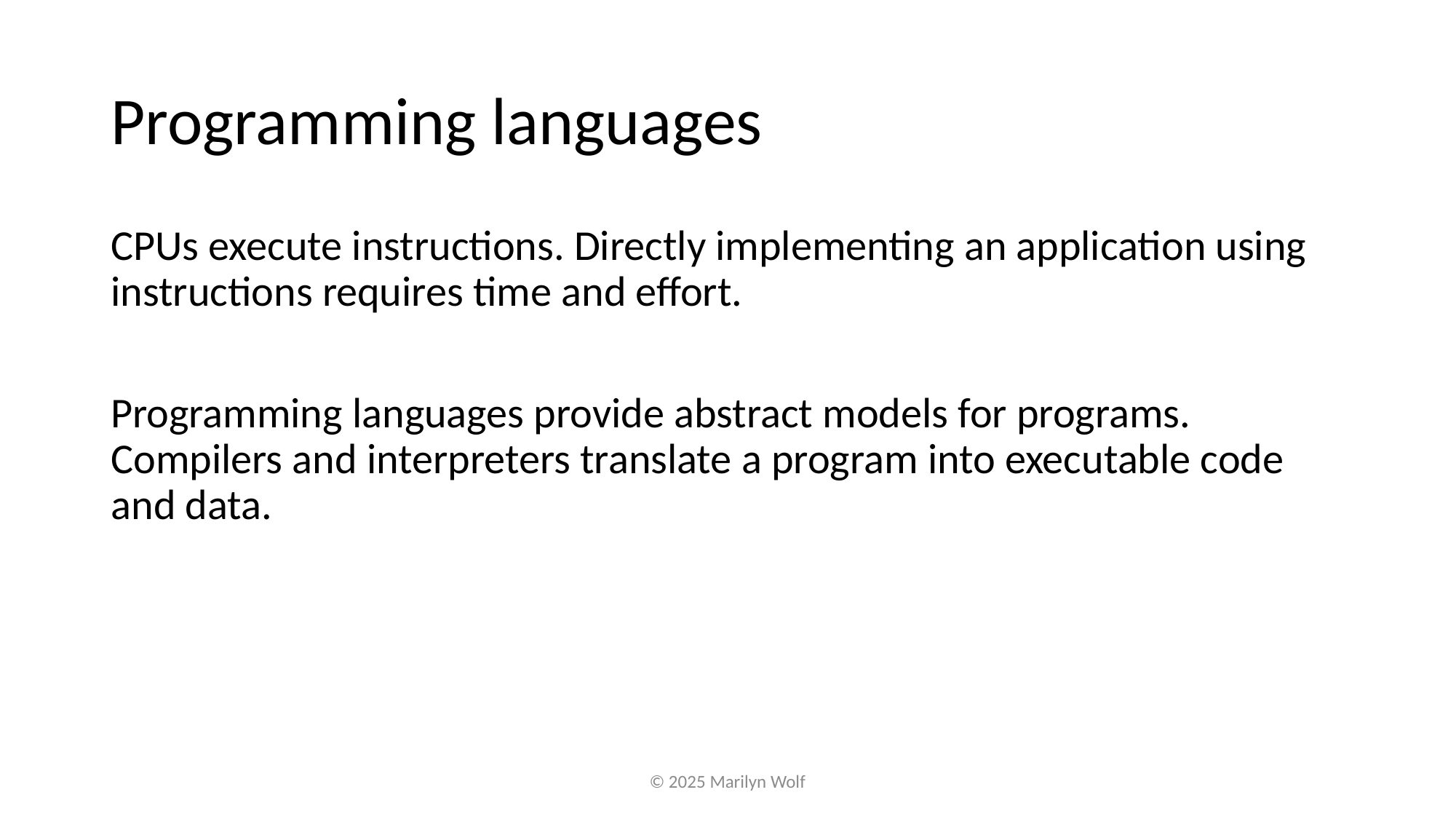

# Programming languages
CPUs execute instructions. Directly implementing an application using instructions requires time and effort.

Programming languages provide abstract models for programs. Compilers and interpreters translate a program into executable code and data.
© 2025 Marilyn Wolf